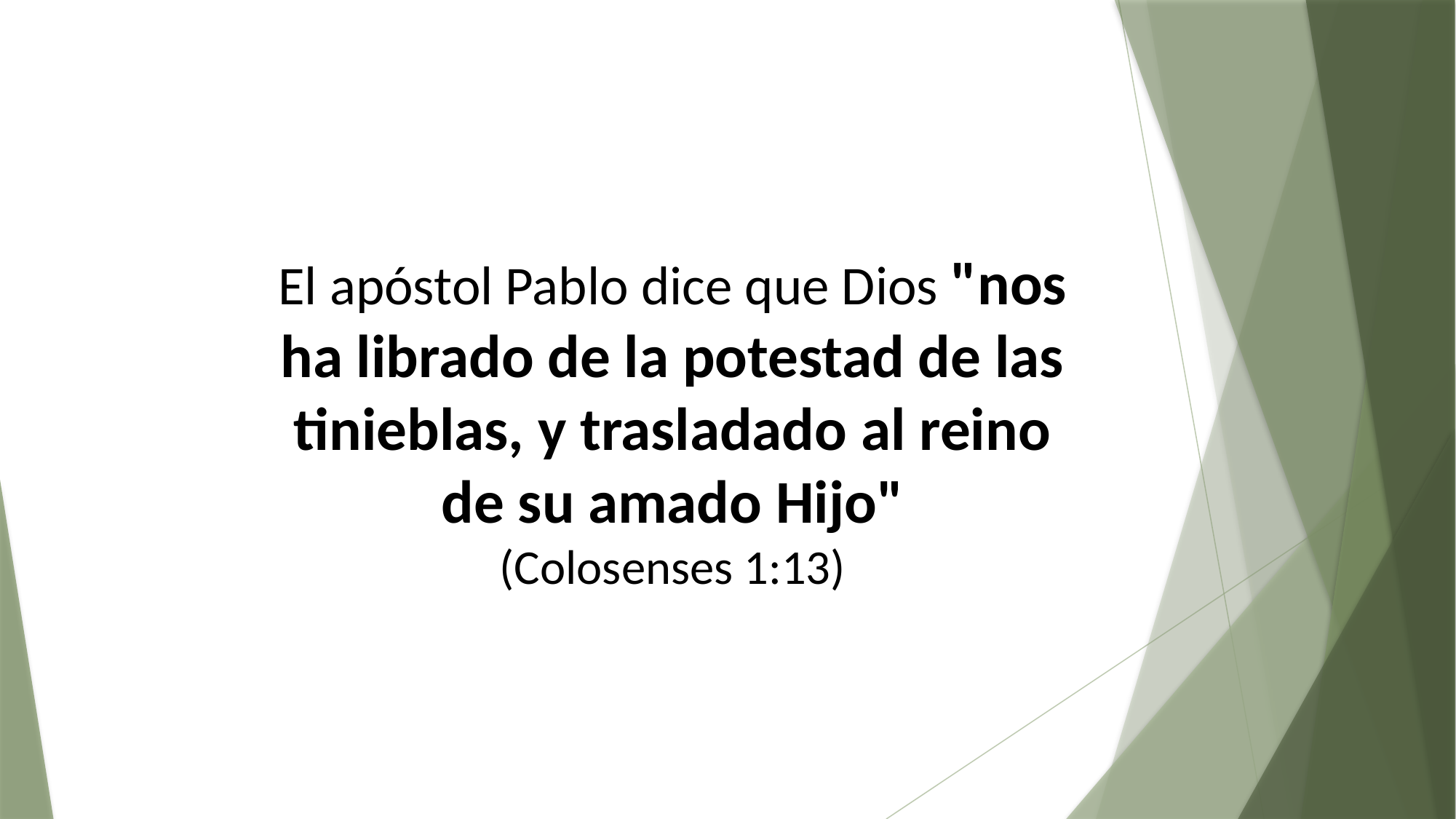

El apóstol Pablo dice que Dios "nos ha librado de la potestad de las tinieblas, y trasladado al reino de su amado Hijo"
(Colosenses 1:13)